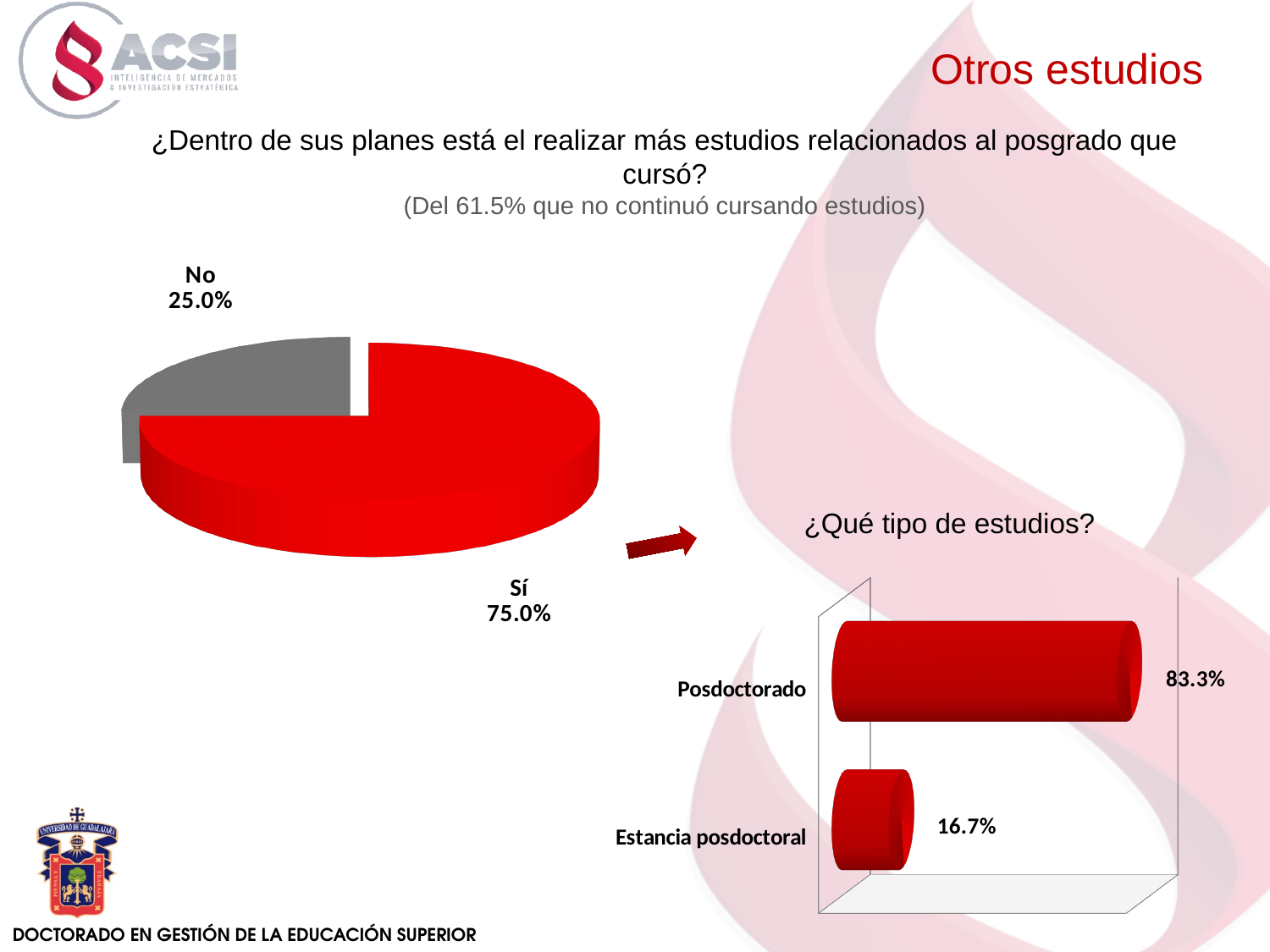

Otros estudios

[unsupported chart]

¿Dentro de sus planes está el realizar más estudios relacionados al posgrado que cursó?
(Del 61.5% que no continuó cursando estudios)

[unsupported chart]

¿Qué tipo de estudios?